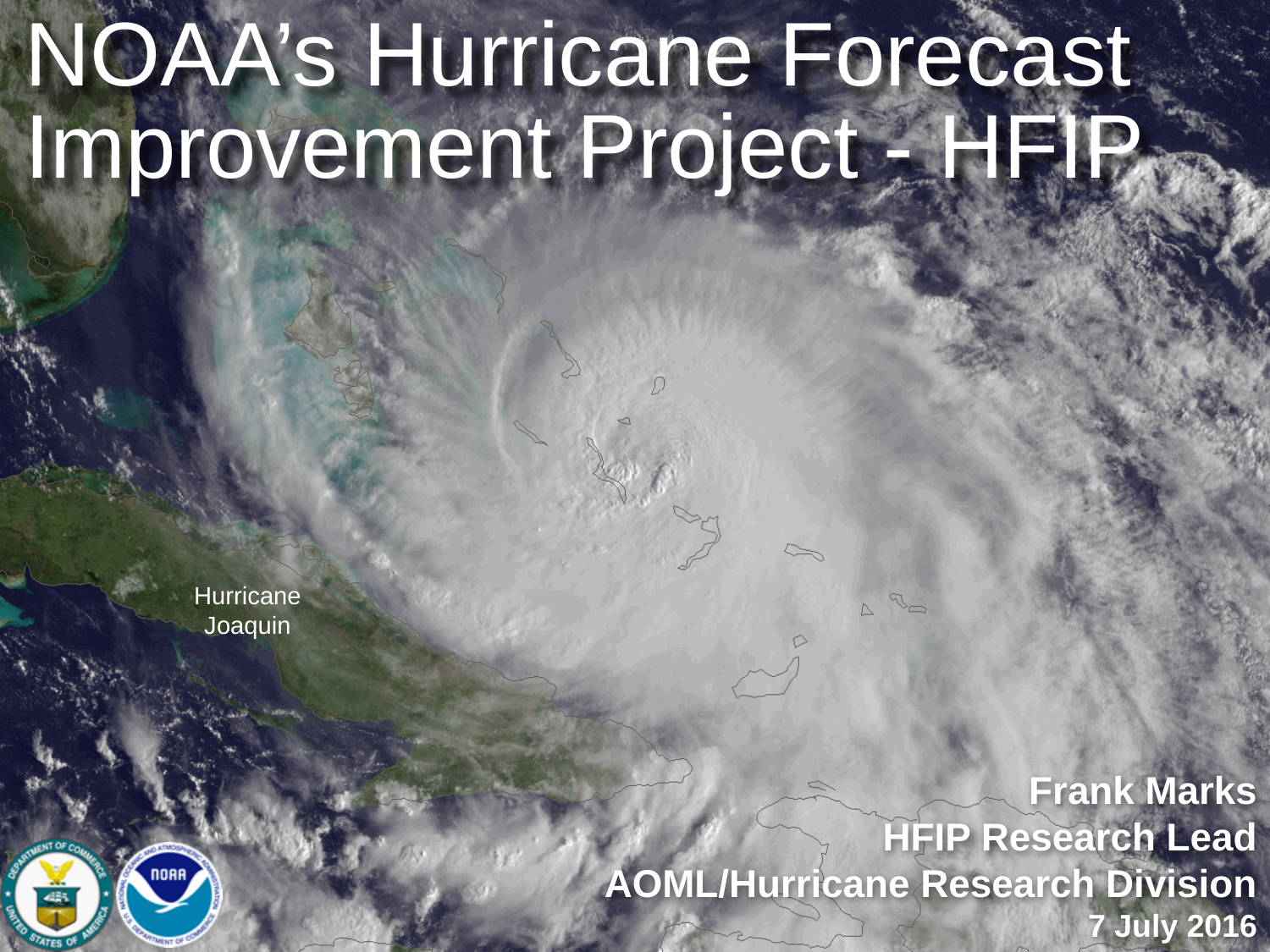

NOAA’s Hurricane Forecast Improvement Project - HFIP
Frank Marks
HFIP Research Lead
AOML/Hurricane Research Division
7 July 2016